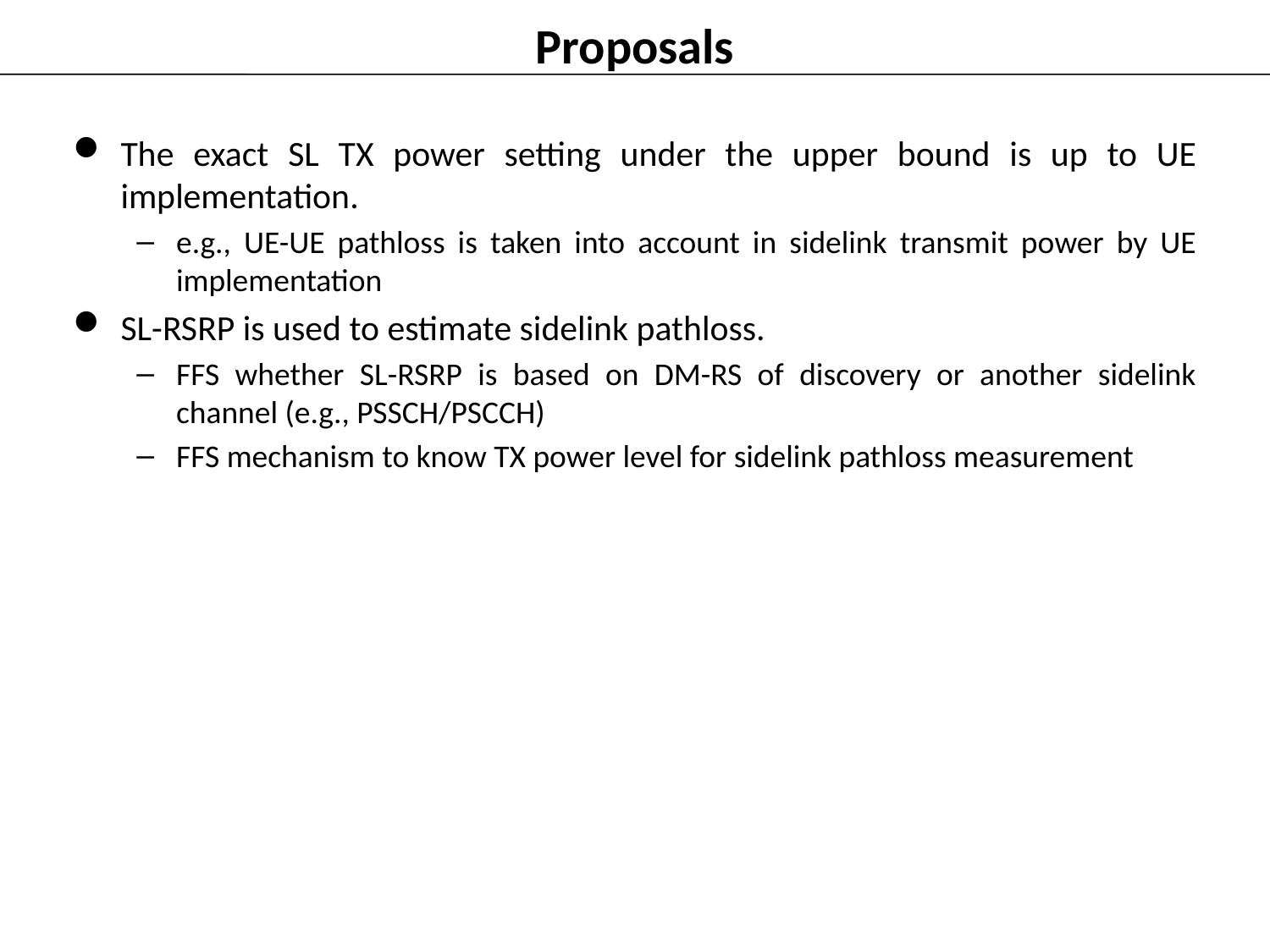

# Proposals
The exact SL TX power setting under the upper bound is up to UE implementation.
e.g., UE-UE pathloss is taken into account in sidelink transmit power by UE implementation
SL-RSRP is used to estimate sidelink pathloss.
FFS whether SL-RSRP is based on DM-RS of discovery or another sidelink channel (e.g., PSSCH/PSCCH)
FFS mechanism to know TX power level for sidelink pathloss measurement